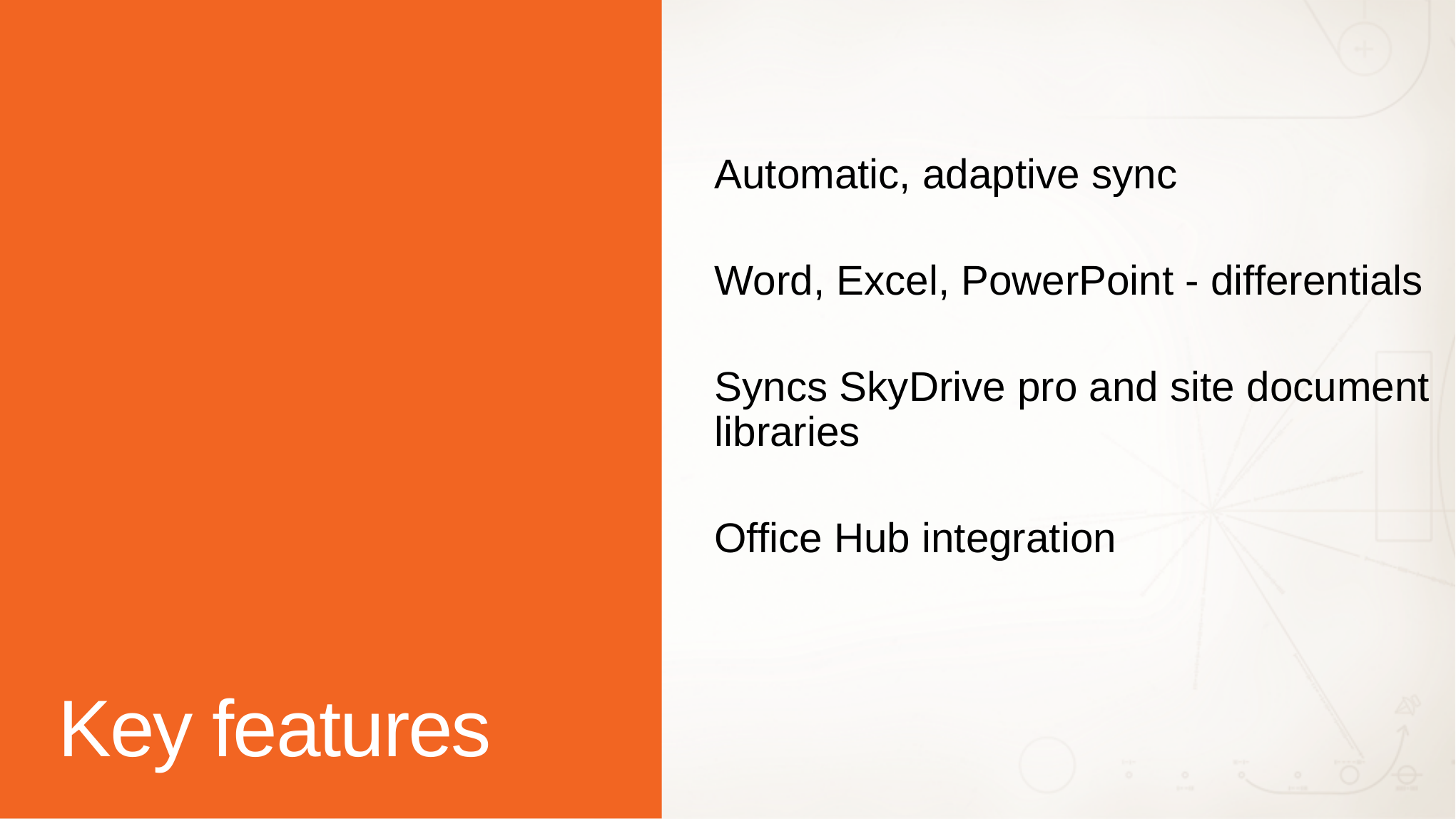

Automatic, adaptive sync

Word, Excel, PowerPoint - differentials

Syncs SkyDrive pro and site document libraries

Office Hub integration
Key features